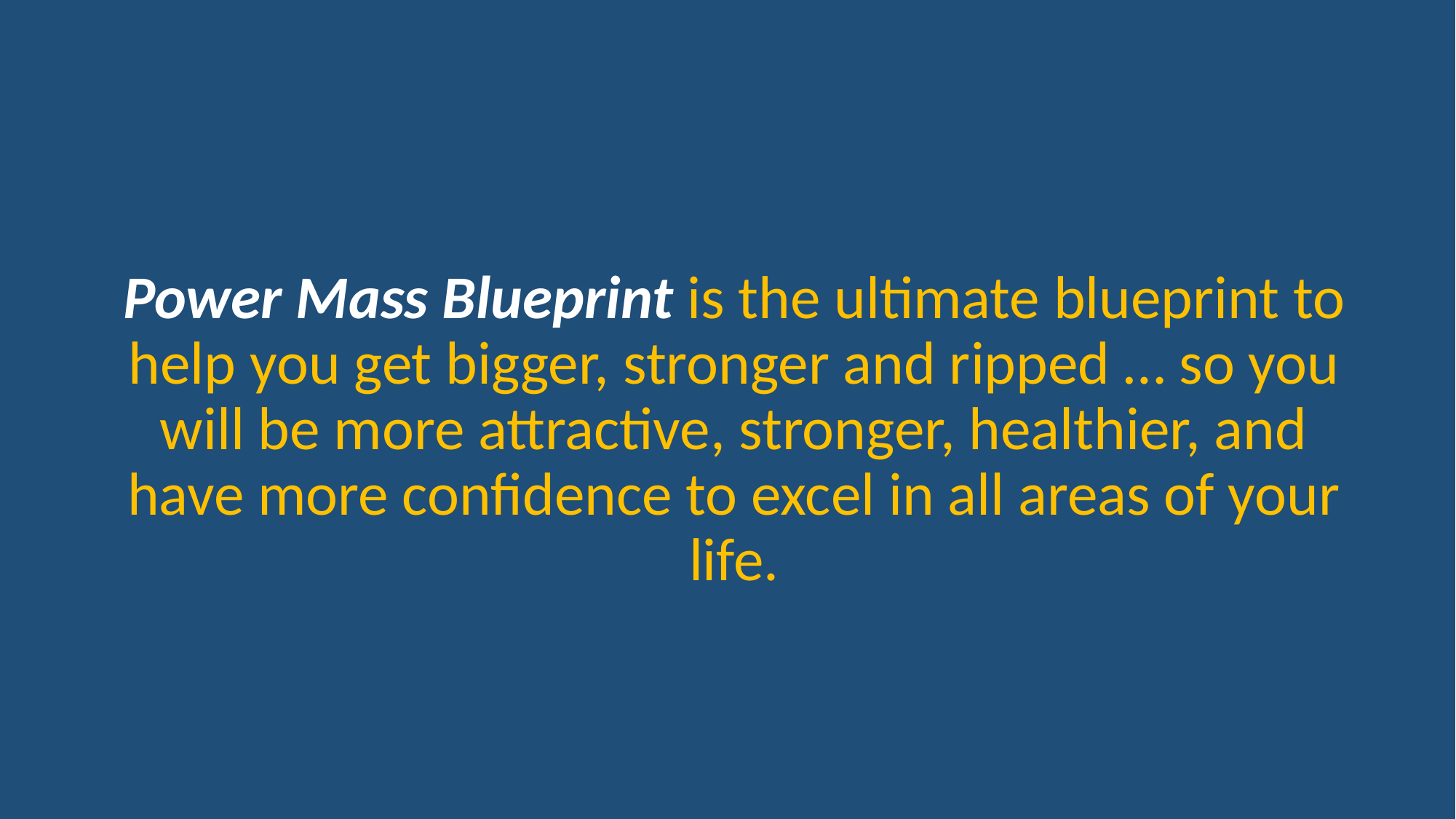

Power Mass Blueprint is the ultimate blueprint to help you get bigger, stronger and ripped … so you will be more attractive, stronger, healthier, and have more confidence to excel in all areas of your life.